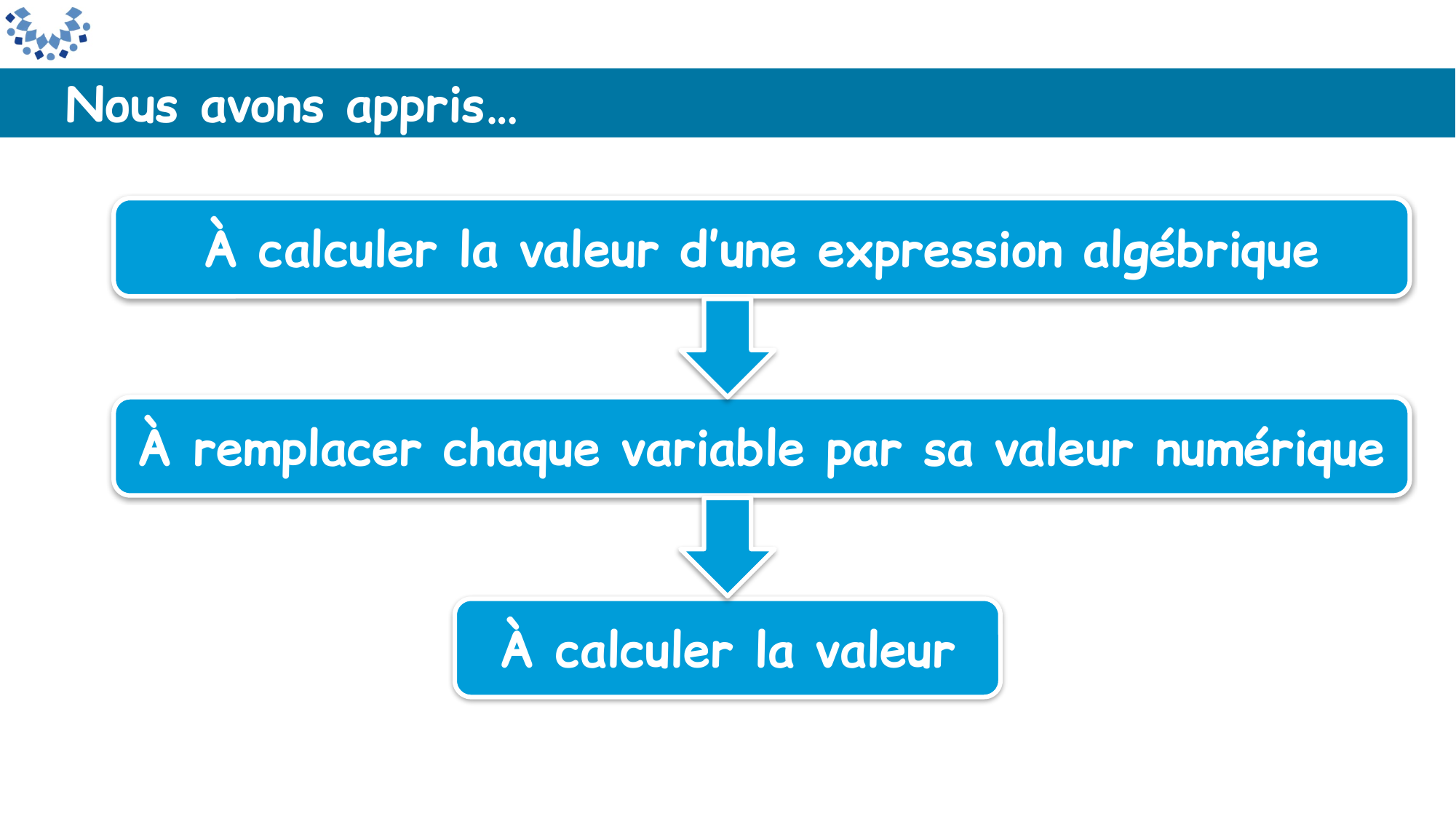

Nous avons appris…
À calculer la valeur d’une expression algébrique

À remplacer chaque variable par sa valeur numérique

À calculer la valeur